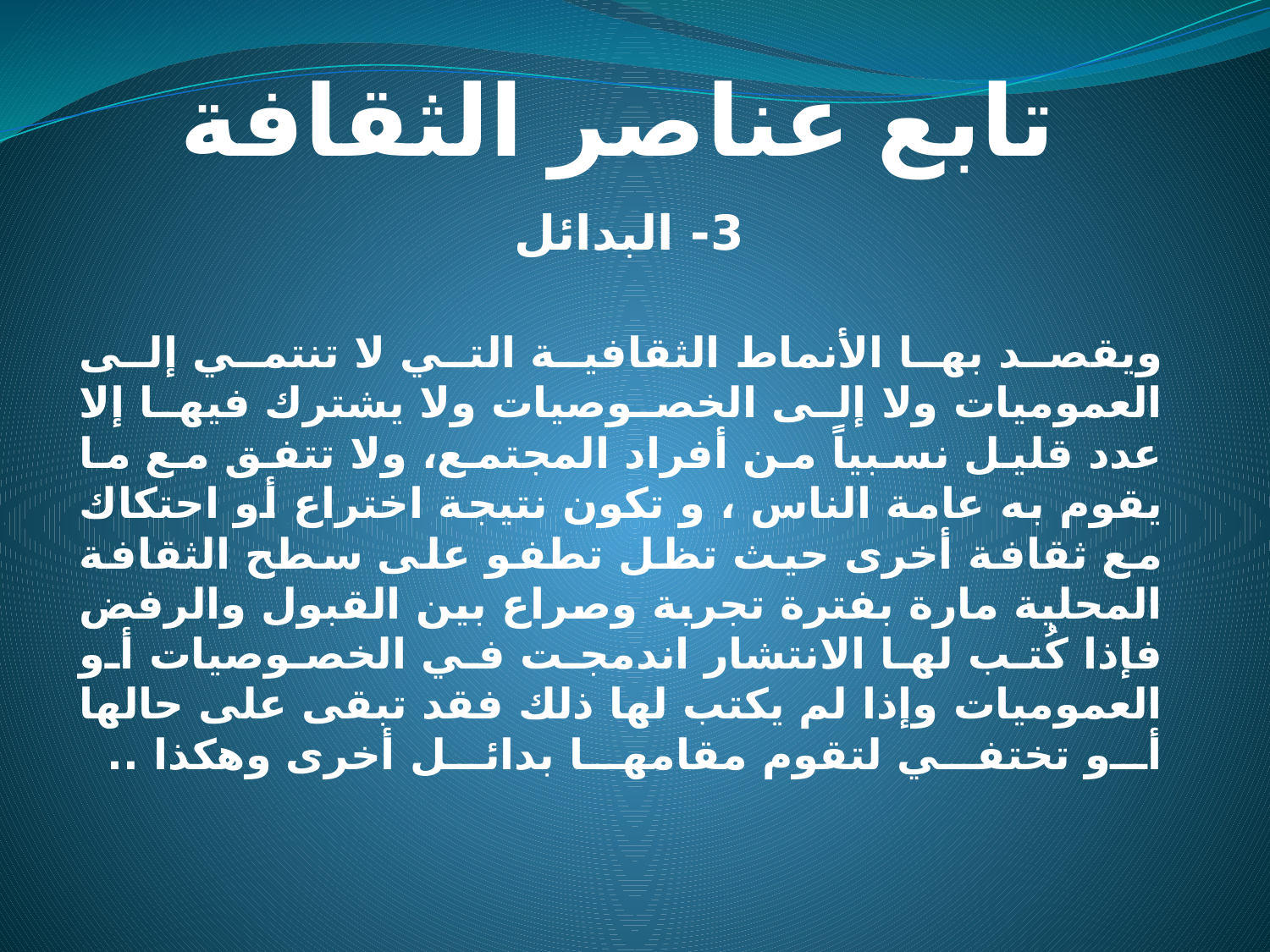

# تابع عناصر الثقافة
3- البدائل
ويقصد بها الأنماط الثقافية التي لا تنتمي إلى العموميات ولا إلى الخصوصيات ولا يشترك فيها إلا عدد قليل نسبياً من أفراد المجتمع، ولا تتفق مع ما يقوم به عامة الناس ، و تكون نتيجة اختراع أو احتكاك مع ثقافة أخرى حيث تظل تطفو على سطح الثقافة المحلية مارة بفترة تجربة وصراع بين القبول والرفض فإذا كُتب لها الانتشار اندمجت في الخصوصيات أو العموميات وإذا لم يكتب لها ذلك فقد تبقى على حالها أو تختفي لتقوم مقامها بدائل أخرى وهكذا ..